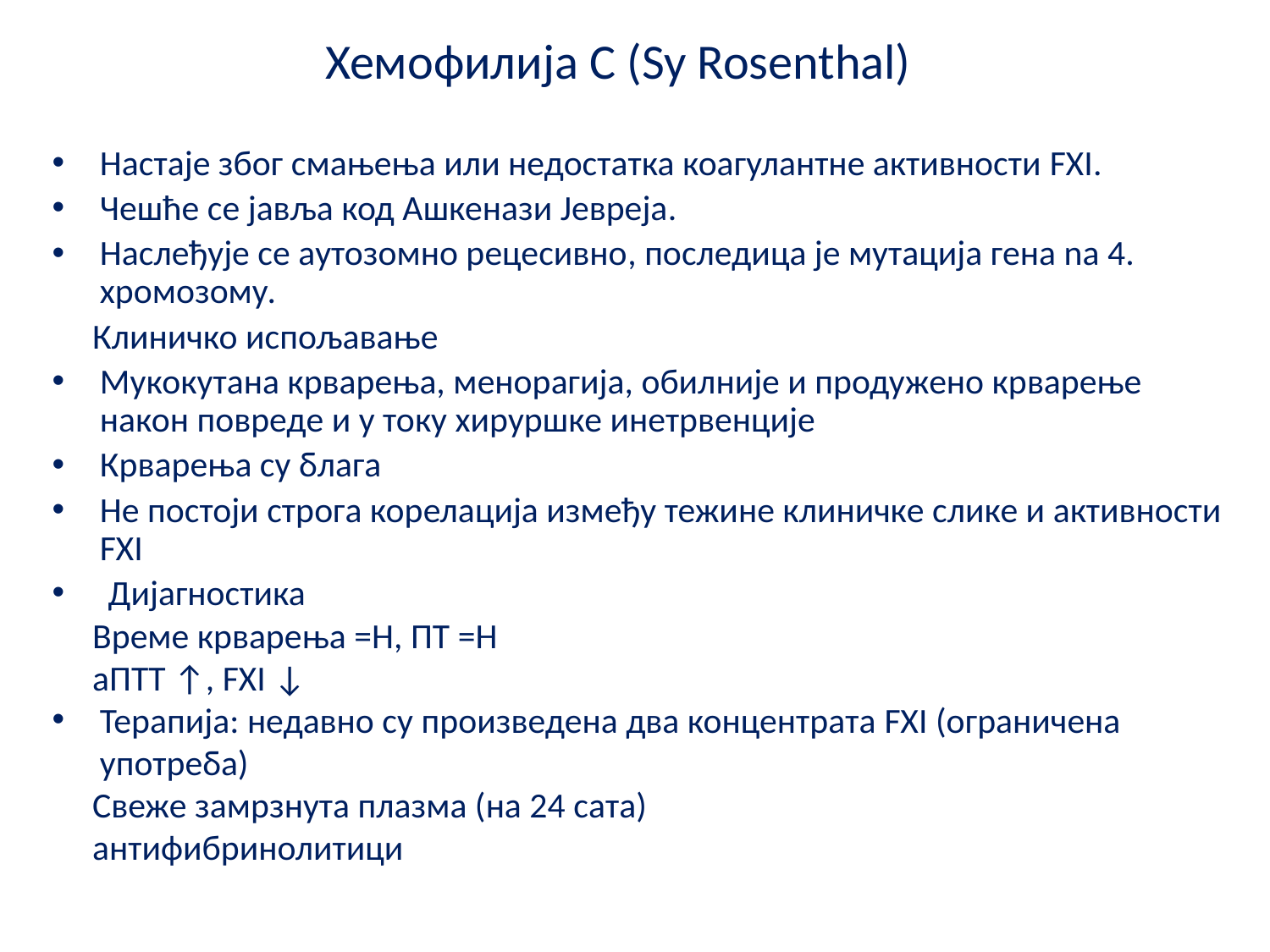

Хемофилија C (Sy Rosenthal)
Настаје због смањења или недостатка коагулантне активности FXI.
Чешће се јавља код Ашкенази Јевреја.
Наслеђује се аутозомно рецесивно, пoследица јe мутaциja гeнa na 4. хромoзoму.
     Клиничко испољавање
Мукокутана крварења, менорагија, обилније и продужено крварење након повреде и у току хируршке инетрвенције
Крварења су блага
Не постоји строга корелација између тежине клиничке слике и активности FXI
 Дијагностика
     Време крварења =Н, ПТ =Н
     аПТT ↑, FXI ↓
Терапија: недавно су произведена два концентрата FXI (ограничена употреба)
     Свеже замрзнута плазма (на 24 сата)
     антифибринолитици